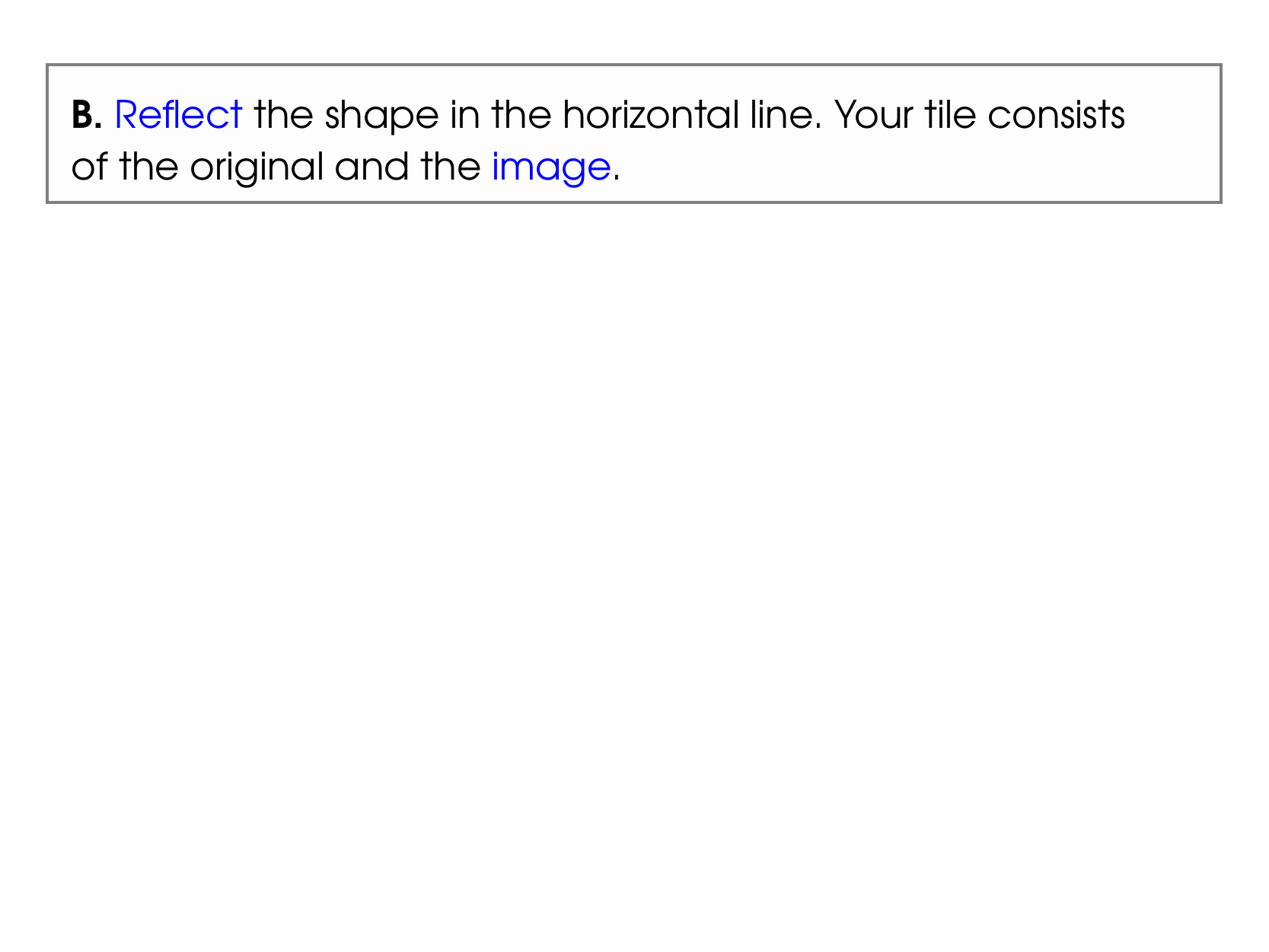

B. Reflect the shape in the horizontal line. Your tile consists of the original and the image.